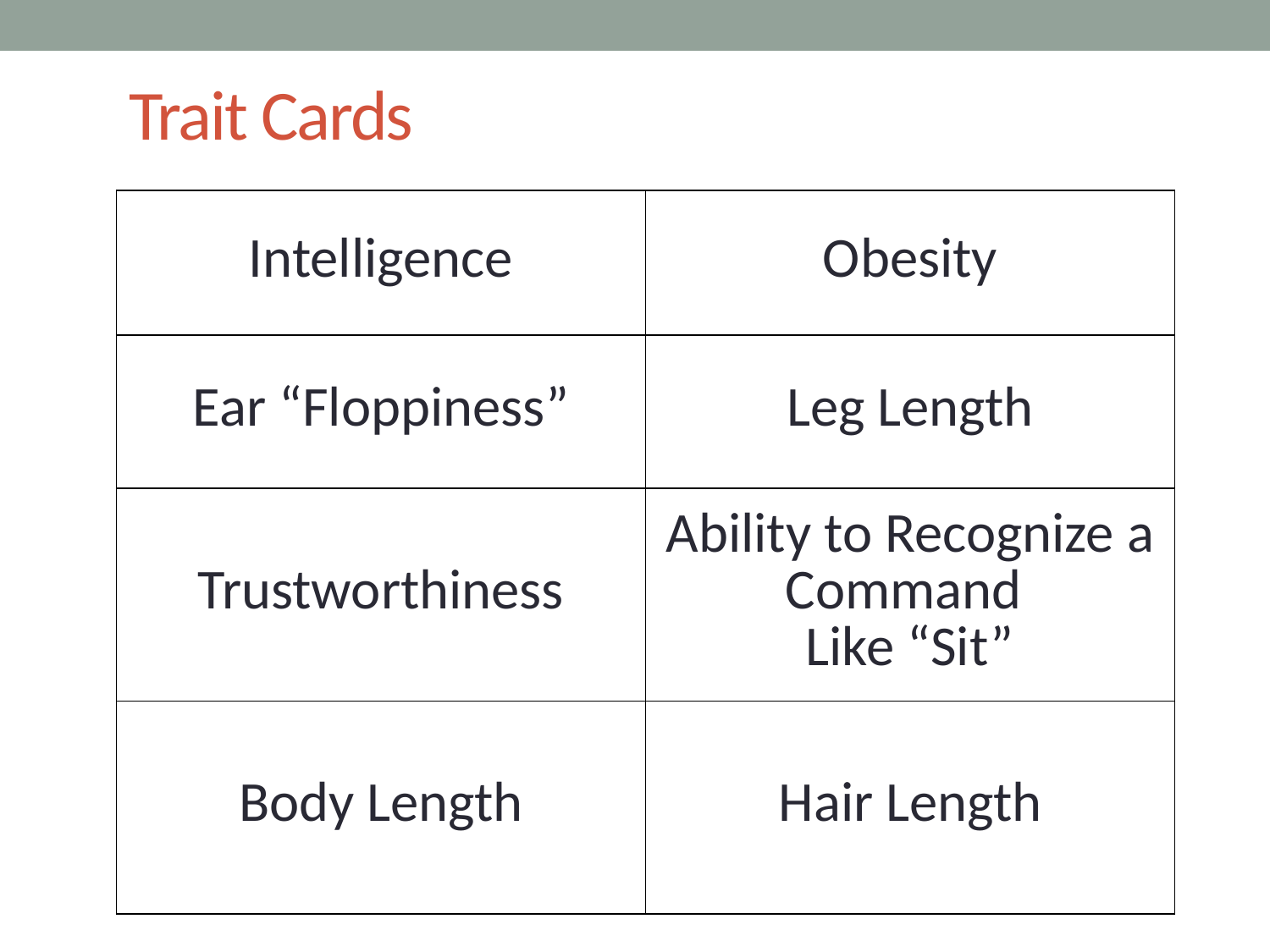

Trait Cards
| Intelligence | Obesity |
| --- | --- |
| Ear “Floppiness” | Leg Length |
| Trustworthiness | Ability to Recognize a Command Like “Sit” |
| Body Length | Hair Length |